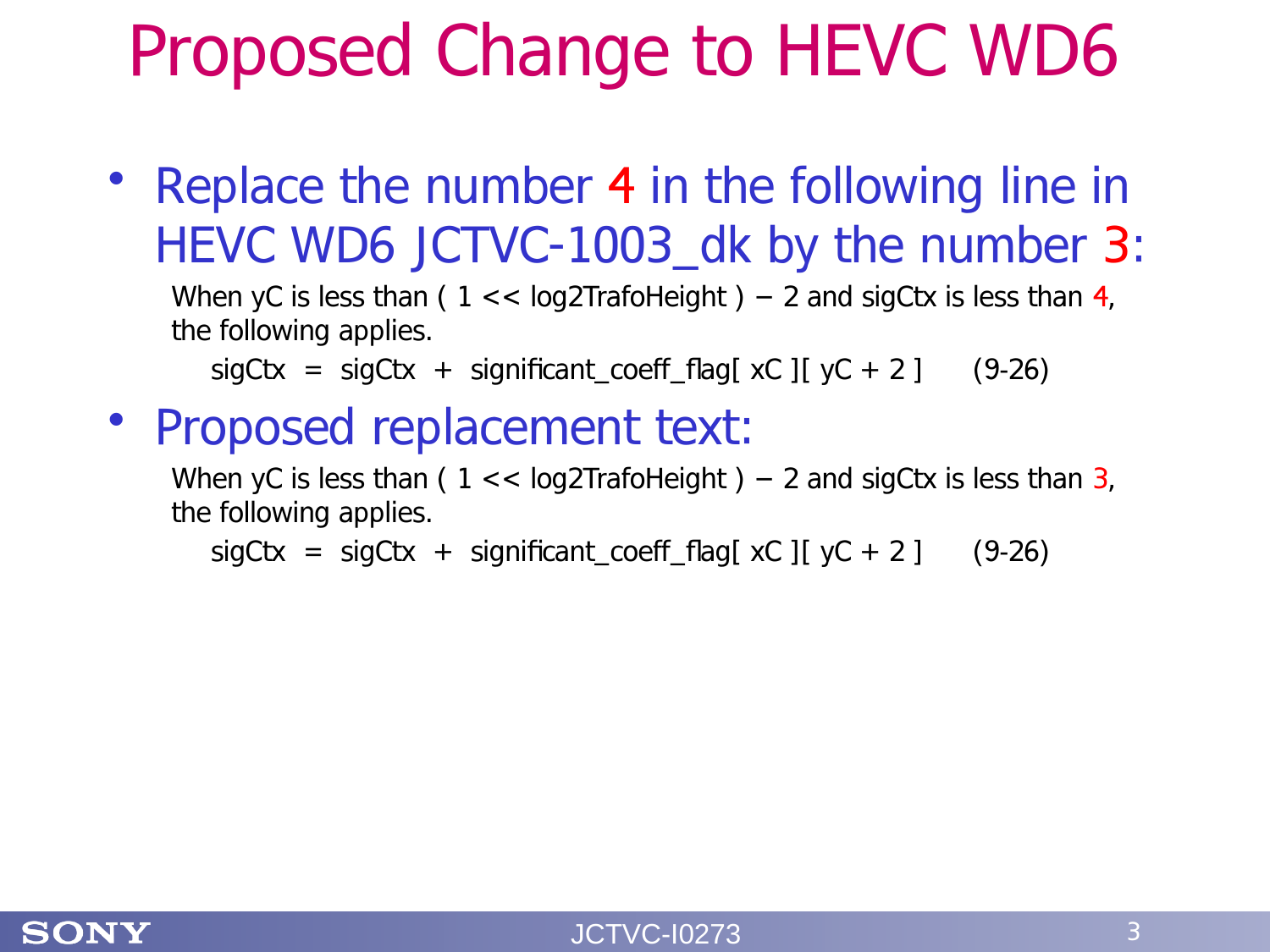

# Proposed Change to HEVC WD6
Replace the number 4 in the following line in HEVC WD6 JCTVC-1003_dk by the number 3:
When yC is less than ( 1 << log2TrafoHeight ) − 2 and sigCtx is less than 4, the following applies.
	sigCtx  =  sigCtx  +  significant_coeff_flag[ xC ][ yC + 2 ]	(9‑26)
Proposed replacement text:
When yC is less than ( 1 << log2TrafoHeight ) − 2 and sigCtx is less than 3, the following applies.
	sigCtx  =  sigCtx  +  significant_coeff_flag[ xC ][ yC + 2 ]	(9‑26)

JCTVC-I0273
3